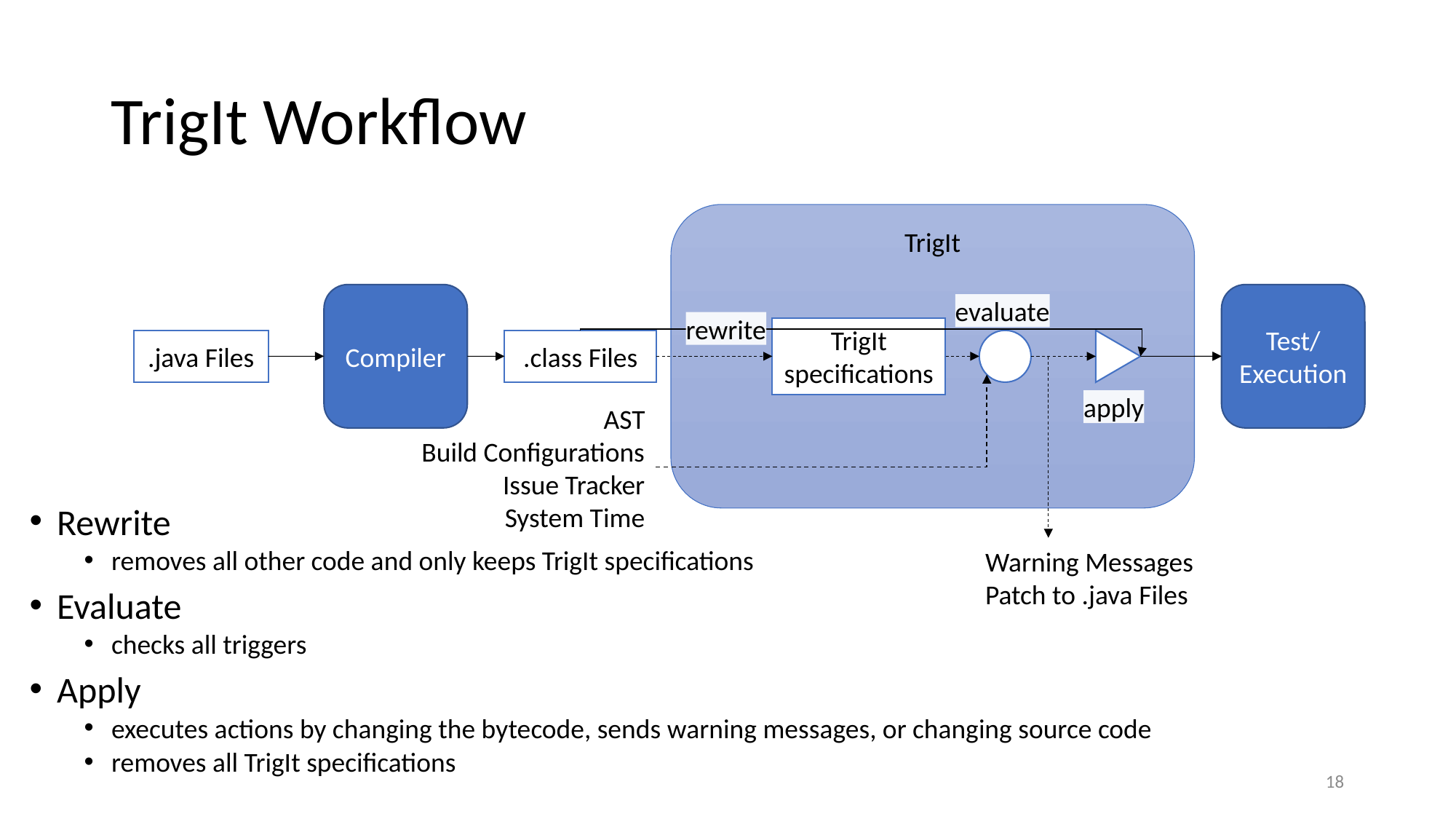

# TrigIt Workflow
TrigIt
Compiler
Test/
Execution
evaluate
rewrite
TrigIt specifications

.class Files
.java Files

apply
AST
Build Configurations
Issue Tracker
System Time
Rewrite
removes all other code and only keeps TrigIt specifications
Evaluate
checks all triggers
Apply
executes actions by changing the bytecode, sends warning messages, or changing source code
removes all TrigIt specifications
Warning Messages
Patch to .java Files
18